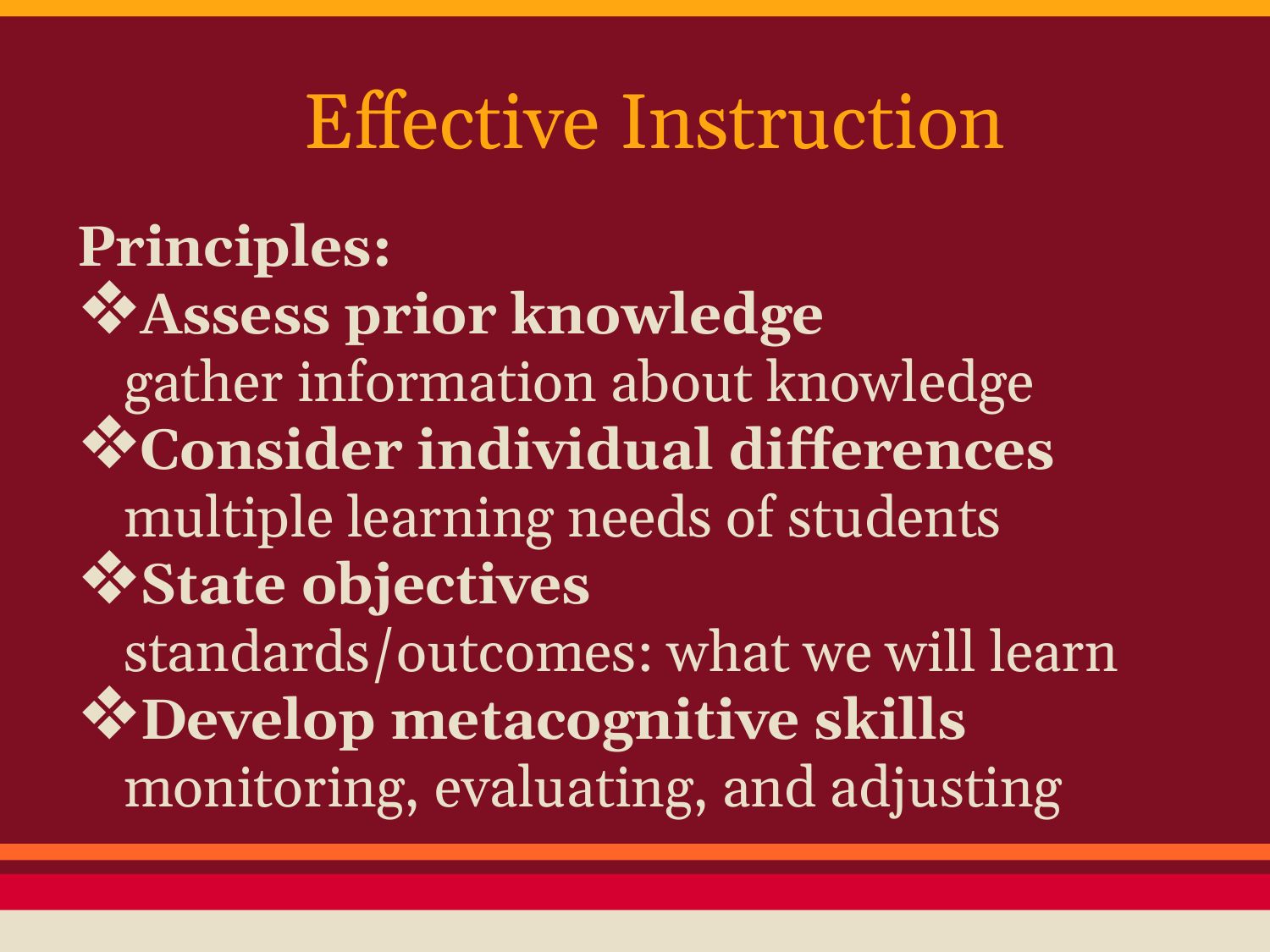

# Effective Instruction
Principles:
Assess prior knowledge
	gather information about knowledge
Consider individual differences
	multiple learning needs of students
State objectives
	standards/outcomes: what we will learn
Develop metacognitive skills
	monitoring, evaluating, and adjusting